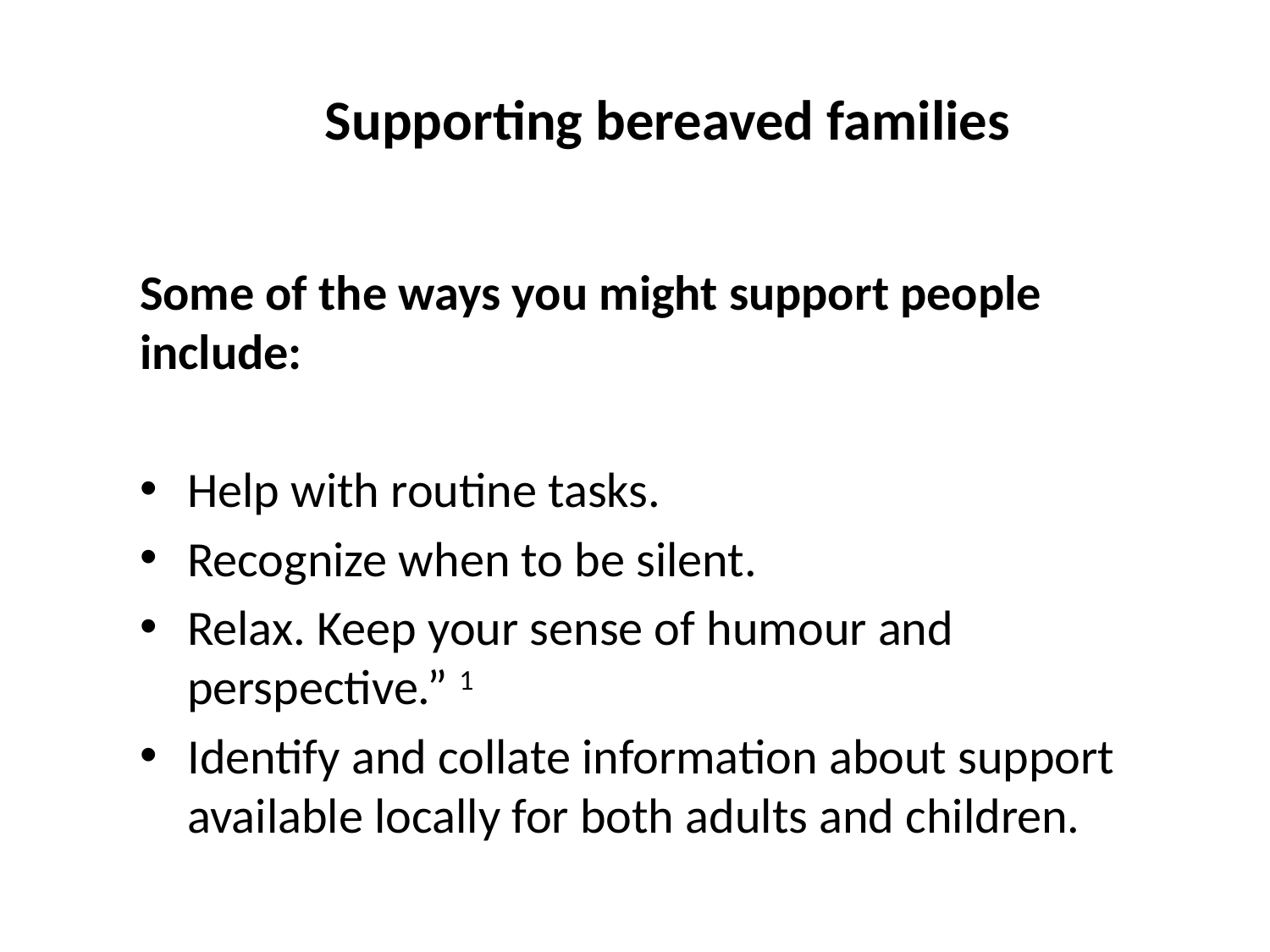

Supporting bereaved families
Some of the ways you might support people include:

Help with routine tasks.
Recognize when to be silent.
Relax. Keep your sense of humour and perspective.” 1
Identify and collate information about support available locally for both adults and children.